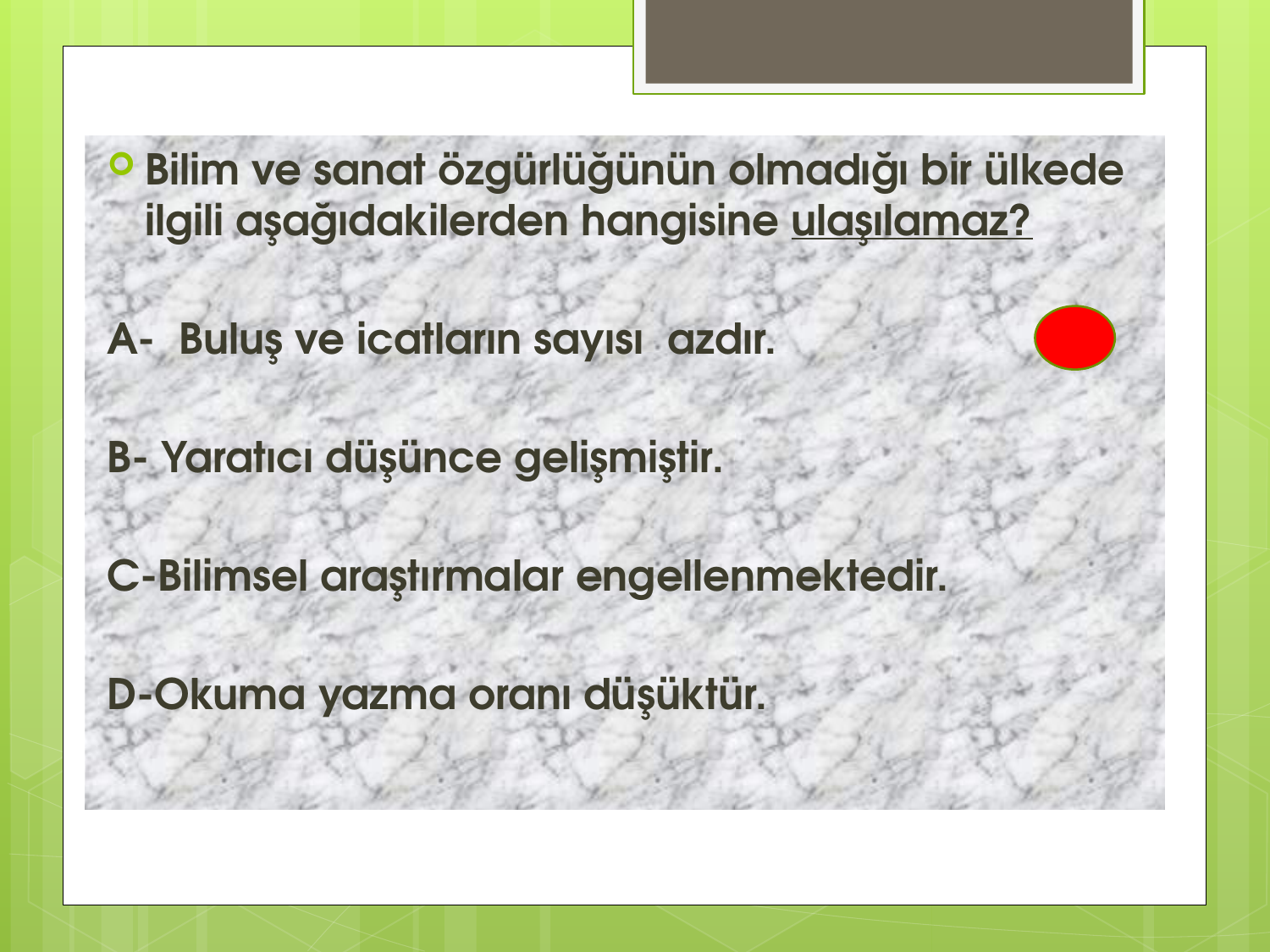

Bilim ve sanat özgürlüğünün olmadığı bir ülkede ilgili aşağıdakilerden hangisine ulaşılamaz?

A-  Buluş ve icatların sayısı  azdır.

B- Yaratıcı düşünce gelişmiştir.

C-Bilimsel araştırmalar engellenmektedir.

D-Okuma yazma oranı düşüktür.